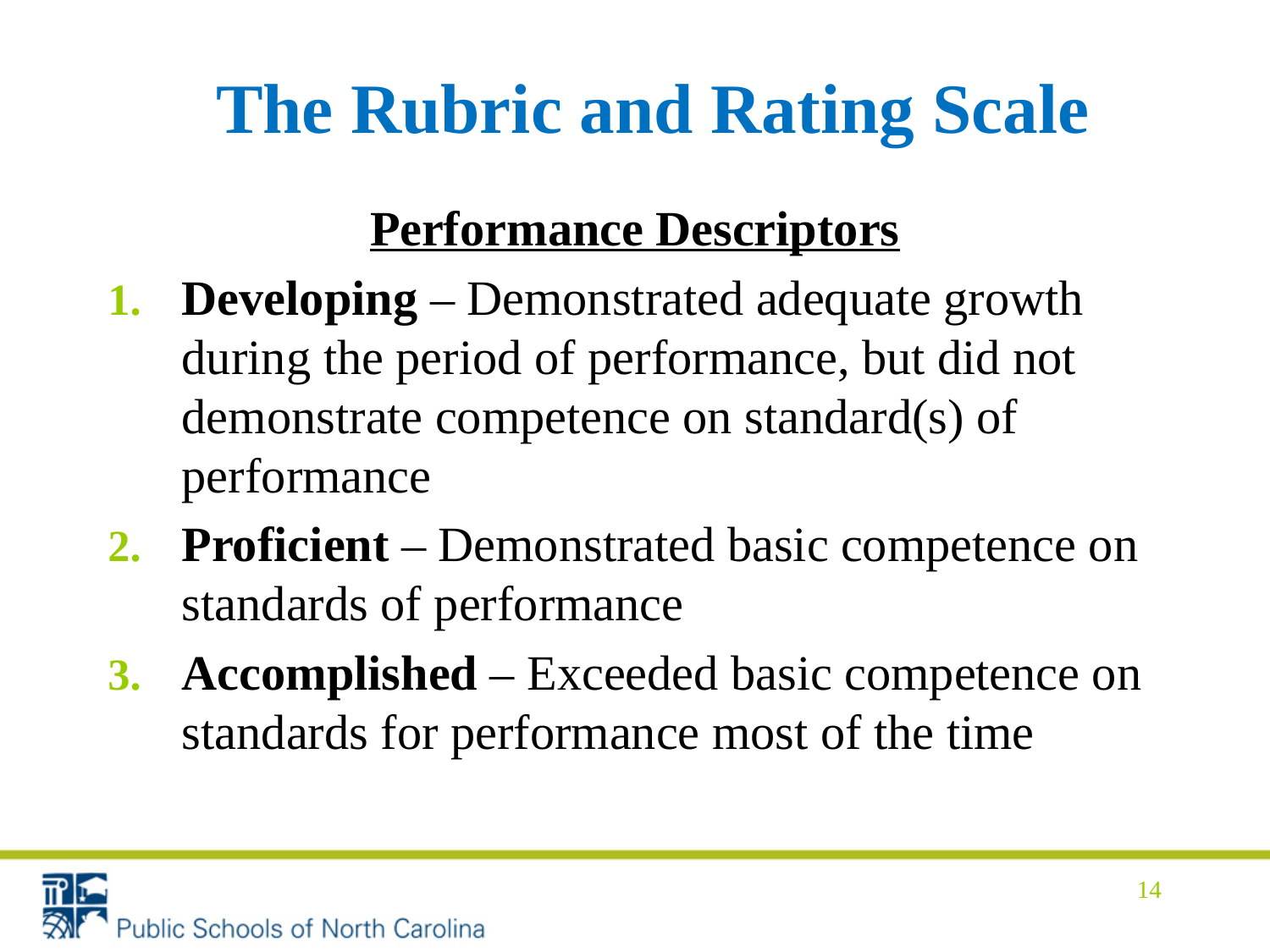

The Rubric and Rating Scale

Performance Descriptors
Developing – Demonstrated adequate growth during the period of performance, but did not demonstrate competence on standard(s) of performance
Proficient – Demonstrated basic competence on standards of performance
Accomplished – Exceeded basic competence on standards for performance most of the time
14